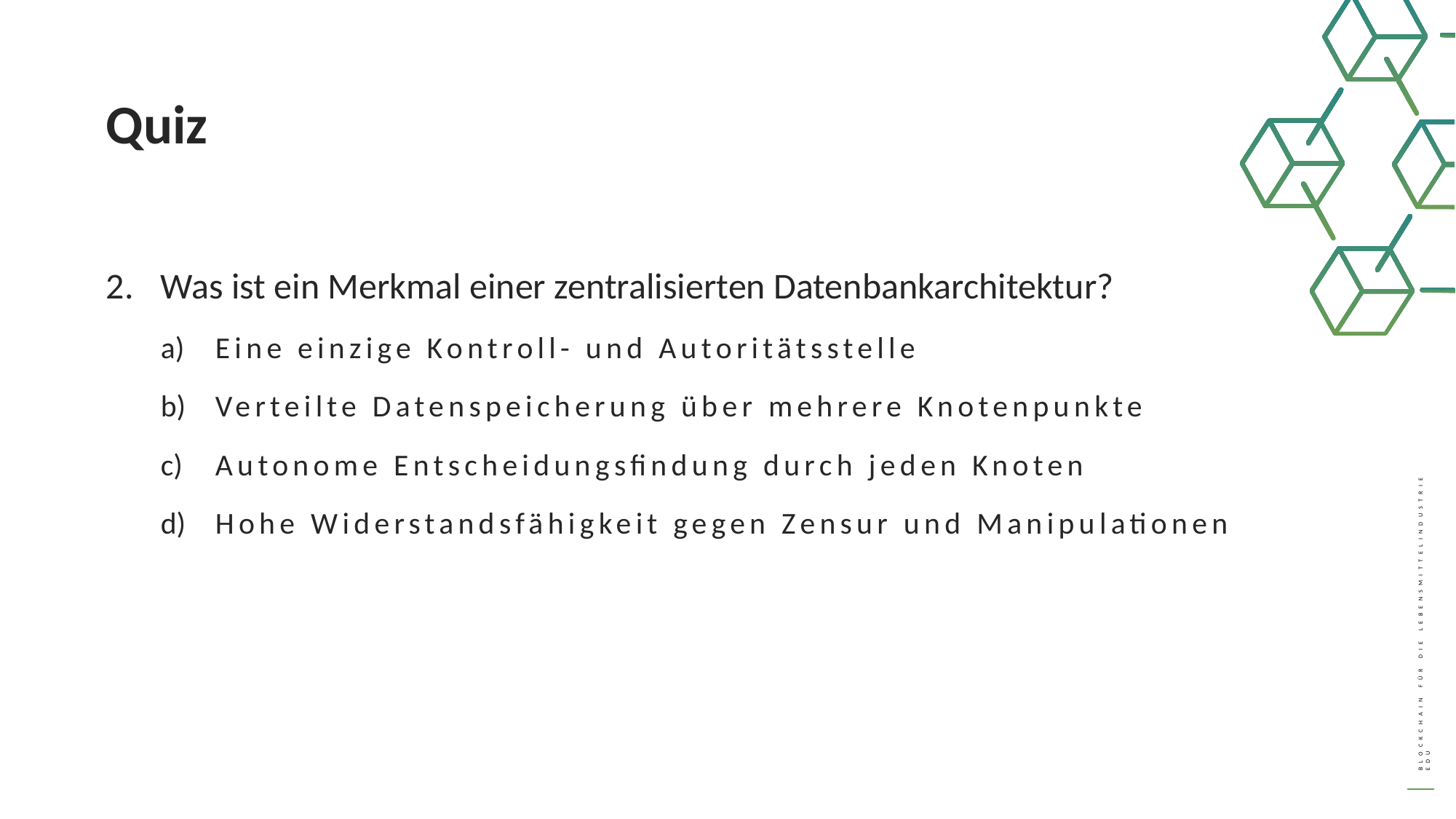

Quiz
Was ist ein Merkmal einer zentralisierten Datenbankarchitektur?
Eine einzige Kontroll- und Autoritätsstelle
Verteilte Datenspeicherung über mehrere Knotenpunkte
Autonome Entscheidungsfindung durch jeden Knoten
Hohe Widerstandsfähigkeit gegen Zensur und Manipulationen